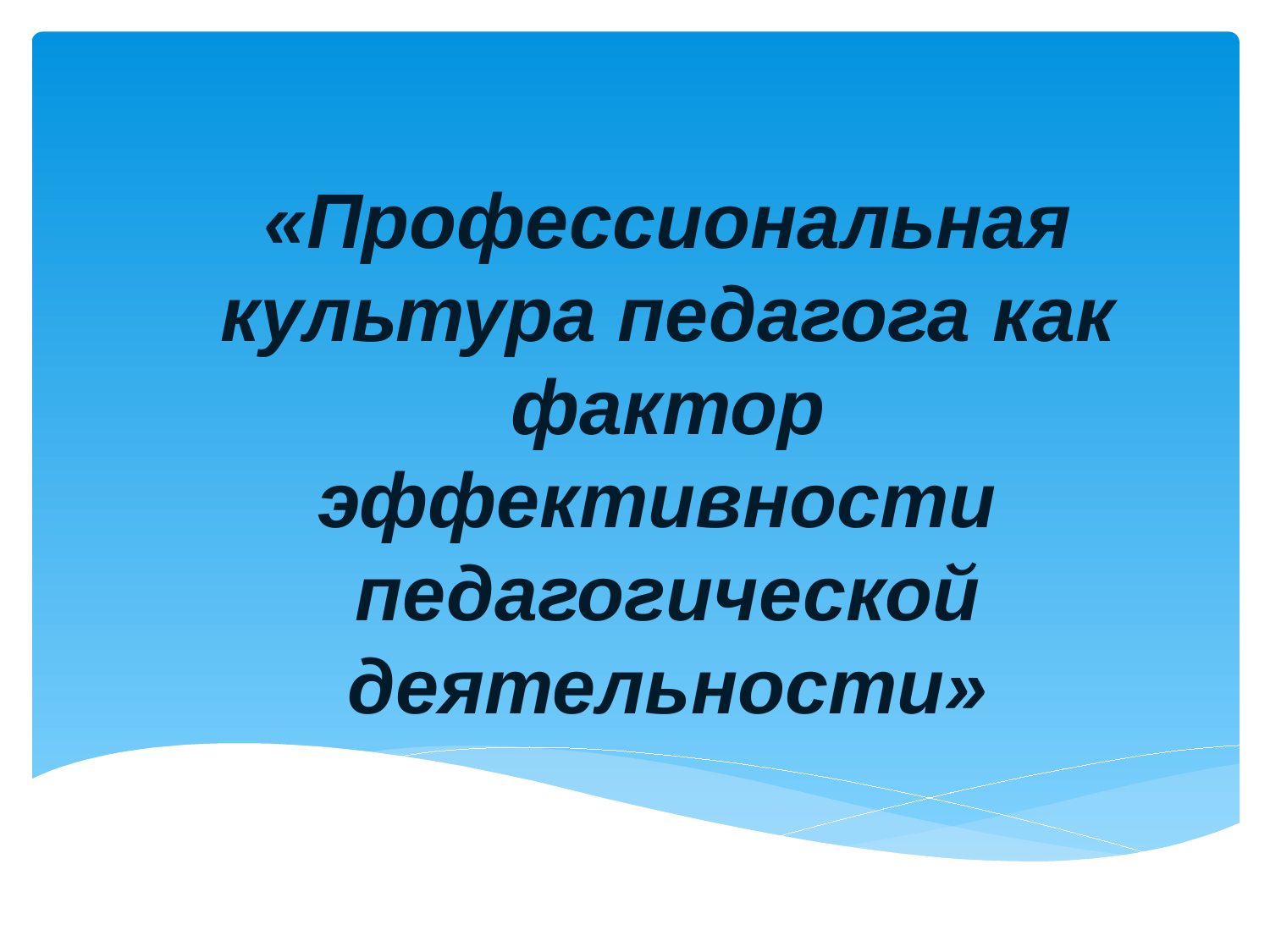

# «Профессиональная культура педагога как фактор эффективности  педагогической деятельности»